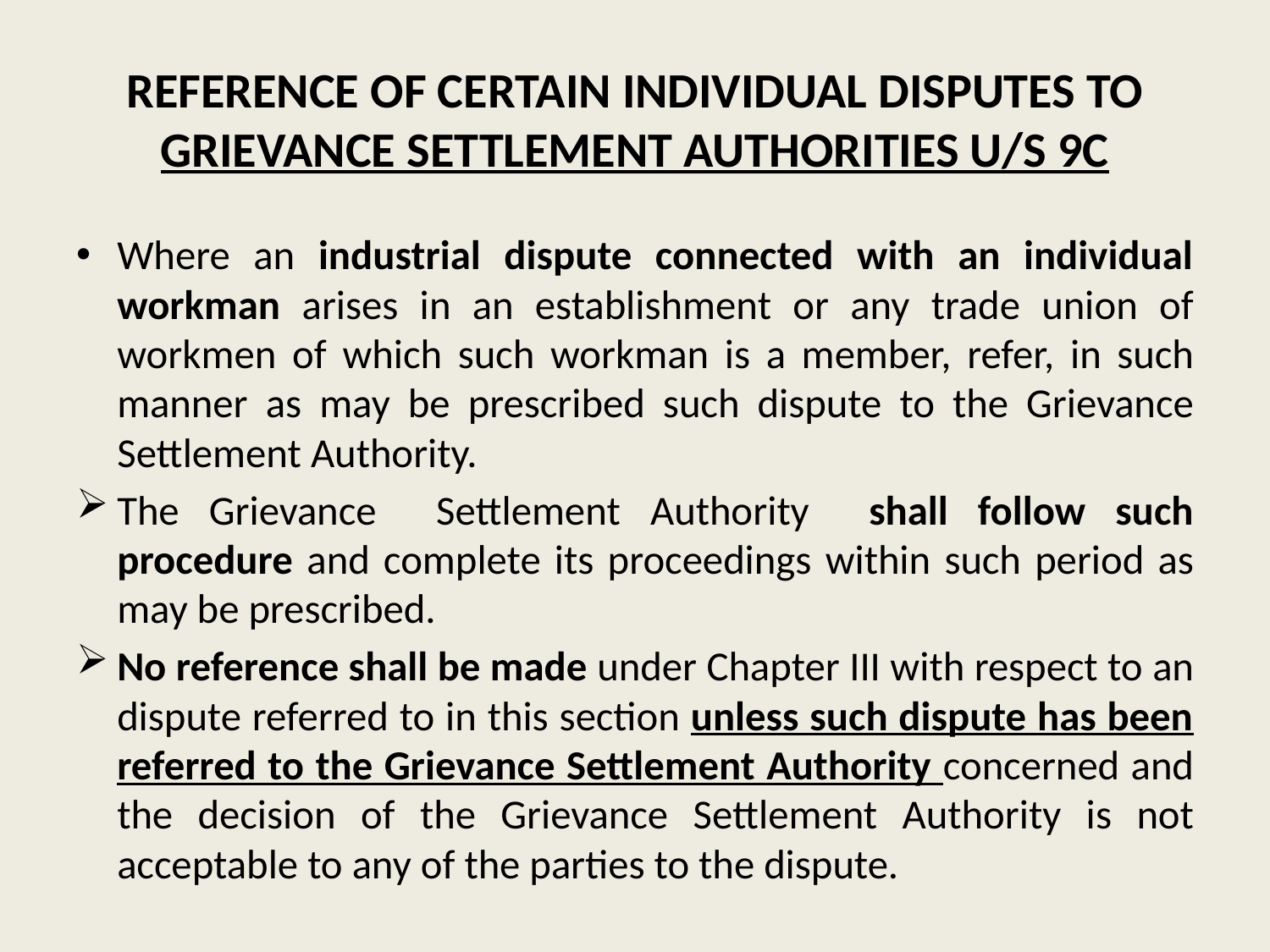

# REFERENCE OF CERTAIN INDIVIDUAL DISPUTES TO GRIEVANCE SETTLEMENT AUTHORITIES U/S 9C
Where an industrial dispute connected with an individual workman arises in an establishment or any trade union of workmen of which such workman is a member, refer, in such manner as may be prescribed such dispute to the Grievance Settlement Authority.
The Grievance  Settlement Authority  shall follow such procedure and complete its proceedings within such period as may be prescribed.
No reference shall be made under Chapter III with respect to an dispute referred to in this section unless such dispute has been referred to the Grievance Settlement Authority concerned and the decision of the Grievance Settlement Authority is not acceptable to any of the parties to the dispute.